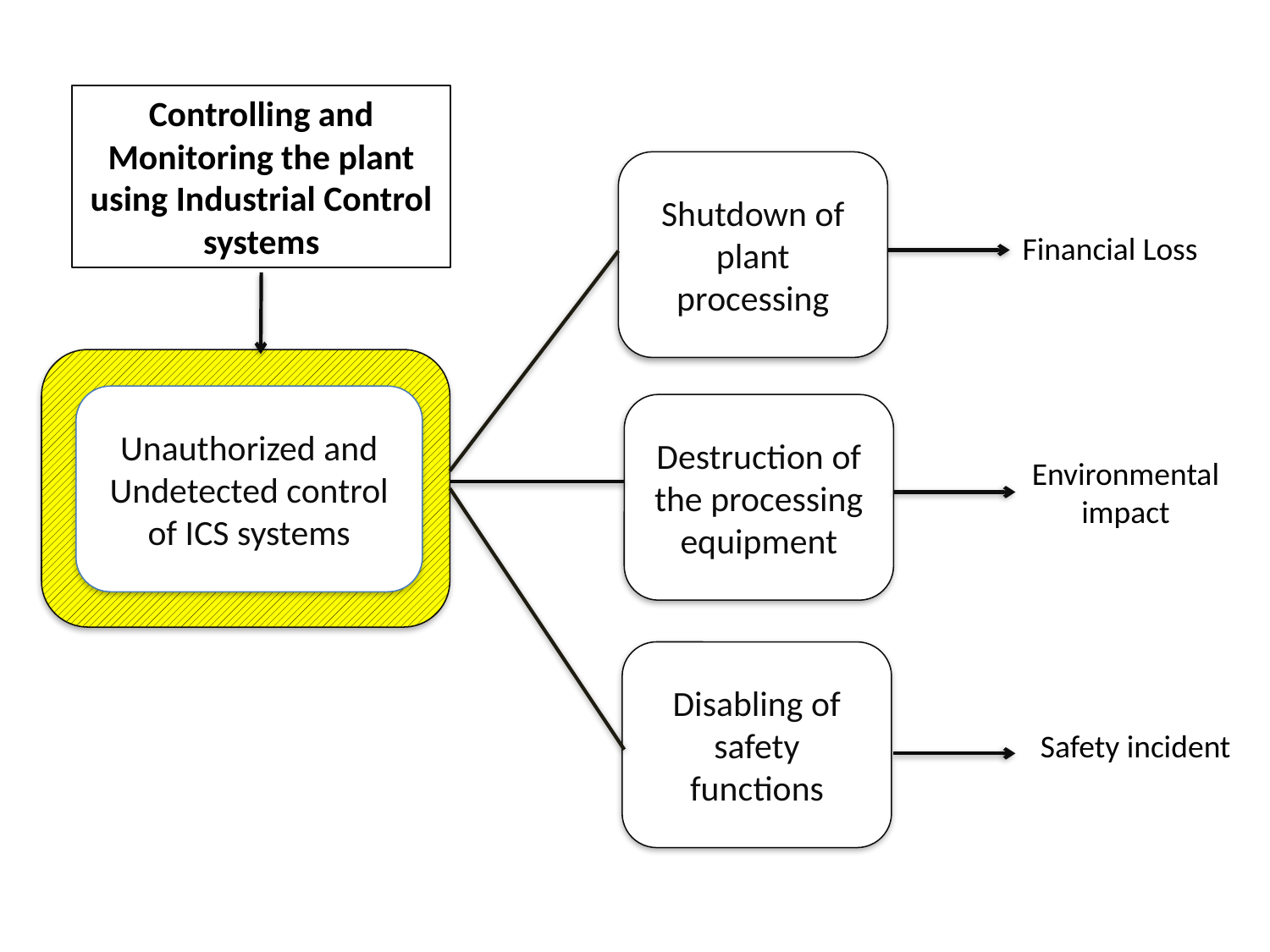

Controlling and Monitoring the plant using Industrial Control systems
Shutdown of plant processing
Financial Loss

Unauthorized and Undetected control of ICS systems
Destruction of the processing equipment
Environmental impact
Disabling of safety functions
Safety incident